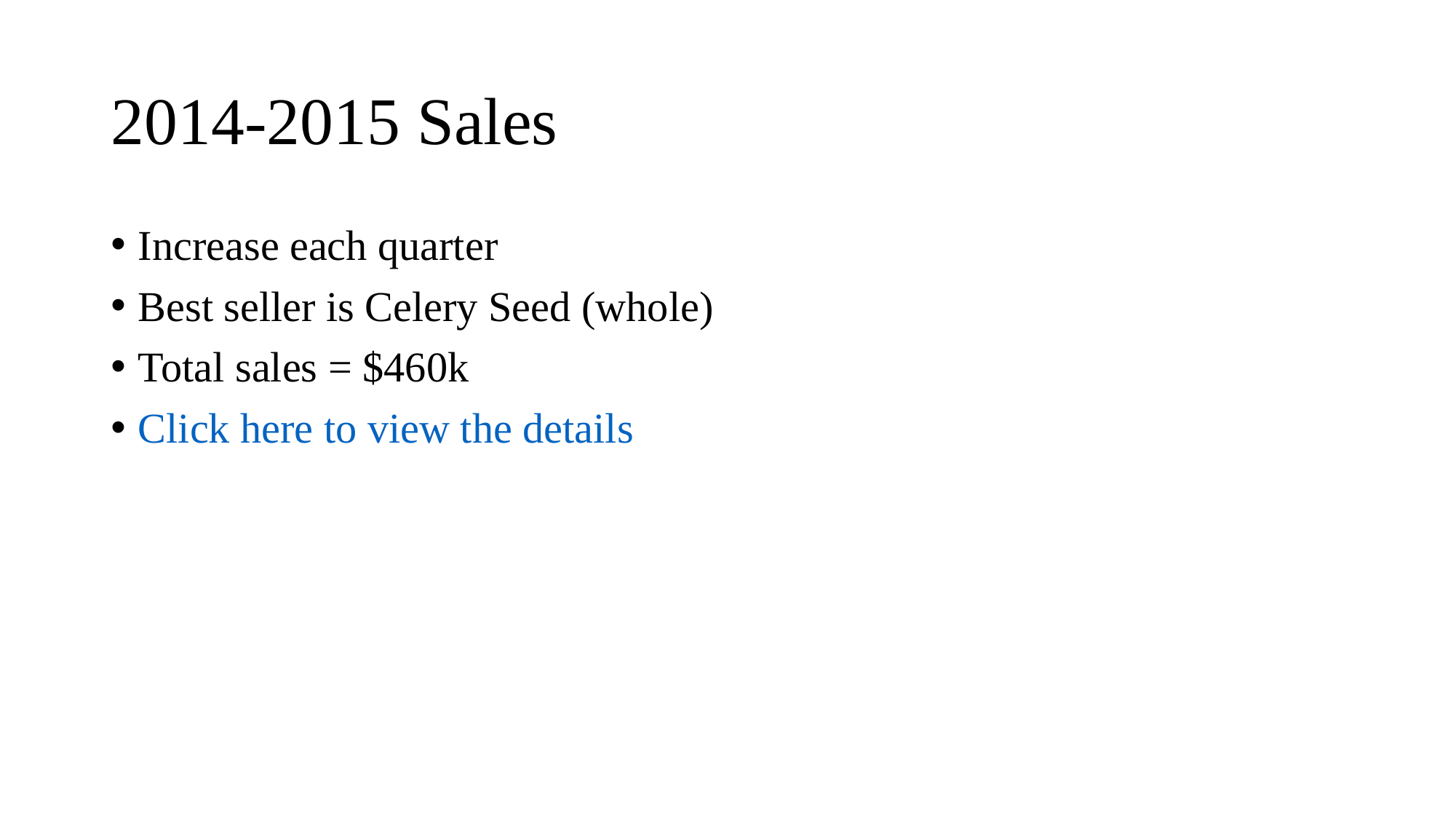

# 2014-2015 Sales
Increase each quarter
Best seller is Celery Seed (whole)
Total sales = $460k
Click here to view the details